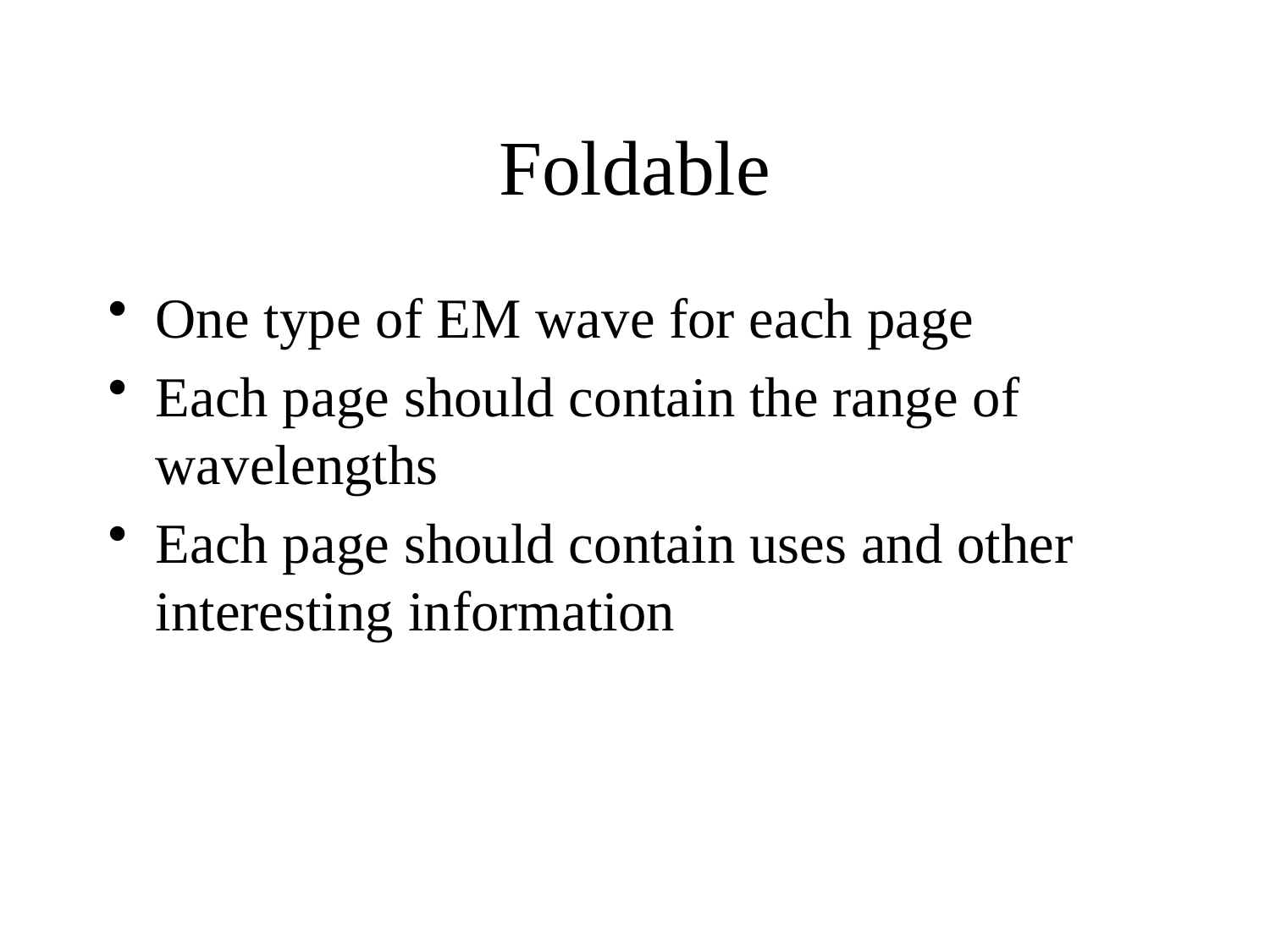

# Foldable
One type of EM wave for each page
Each page should contain the range of wavelengths
Each page should contain uses and other interesting information